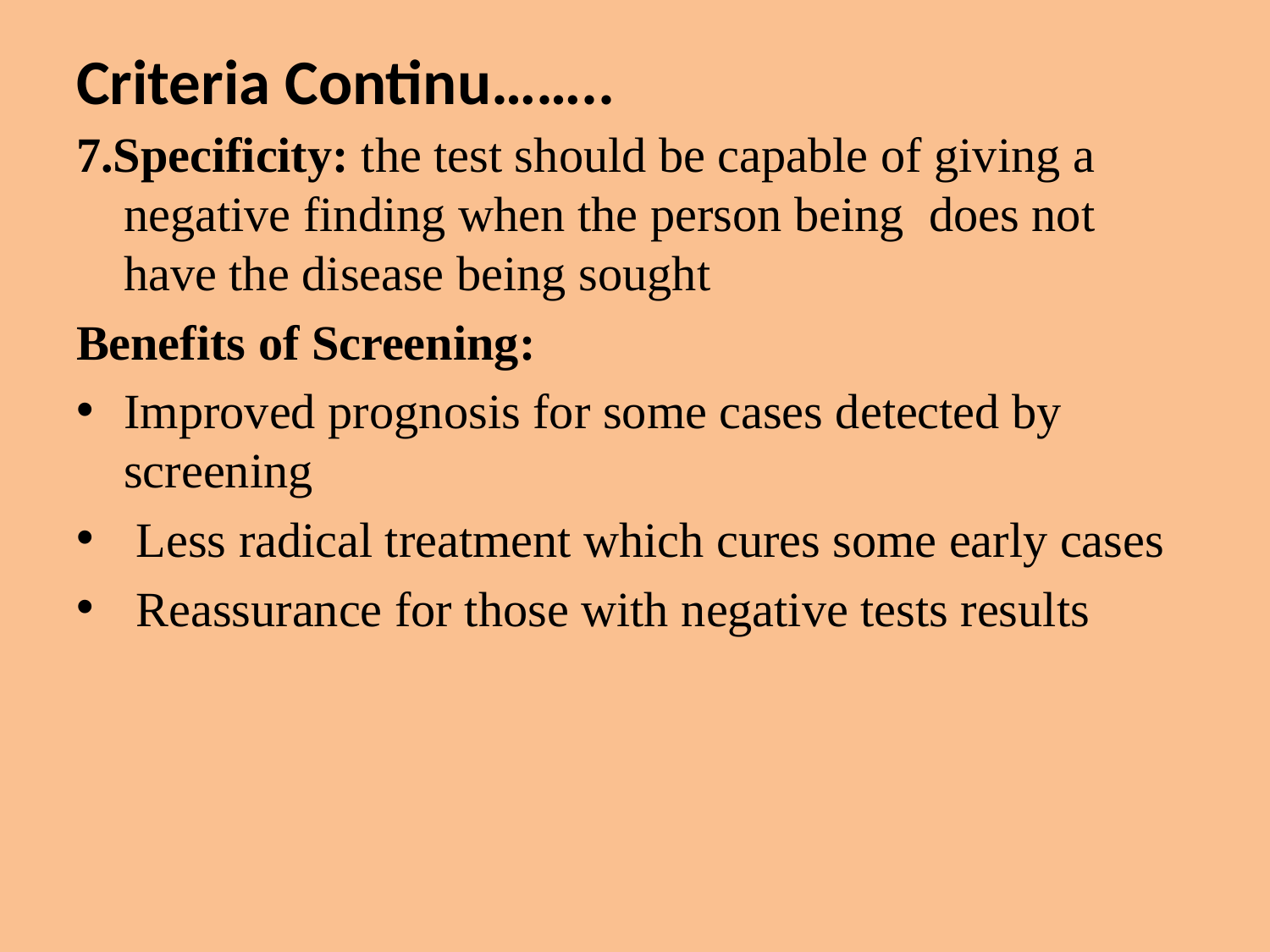

# Criteria Continu……..
7.Specificity: the test should be capable of giving a negative finding when the person being  does not have the disease being sought
Benefits of Screening:
Improved prognosis for some cases detected by screening
 Less radical treatment which cures some early cases
 Reassurance for those with negative tests results